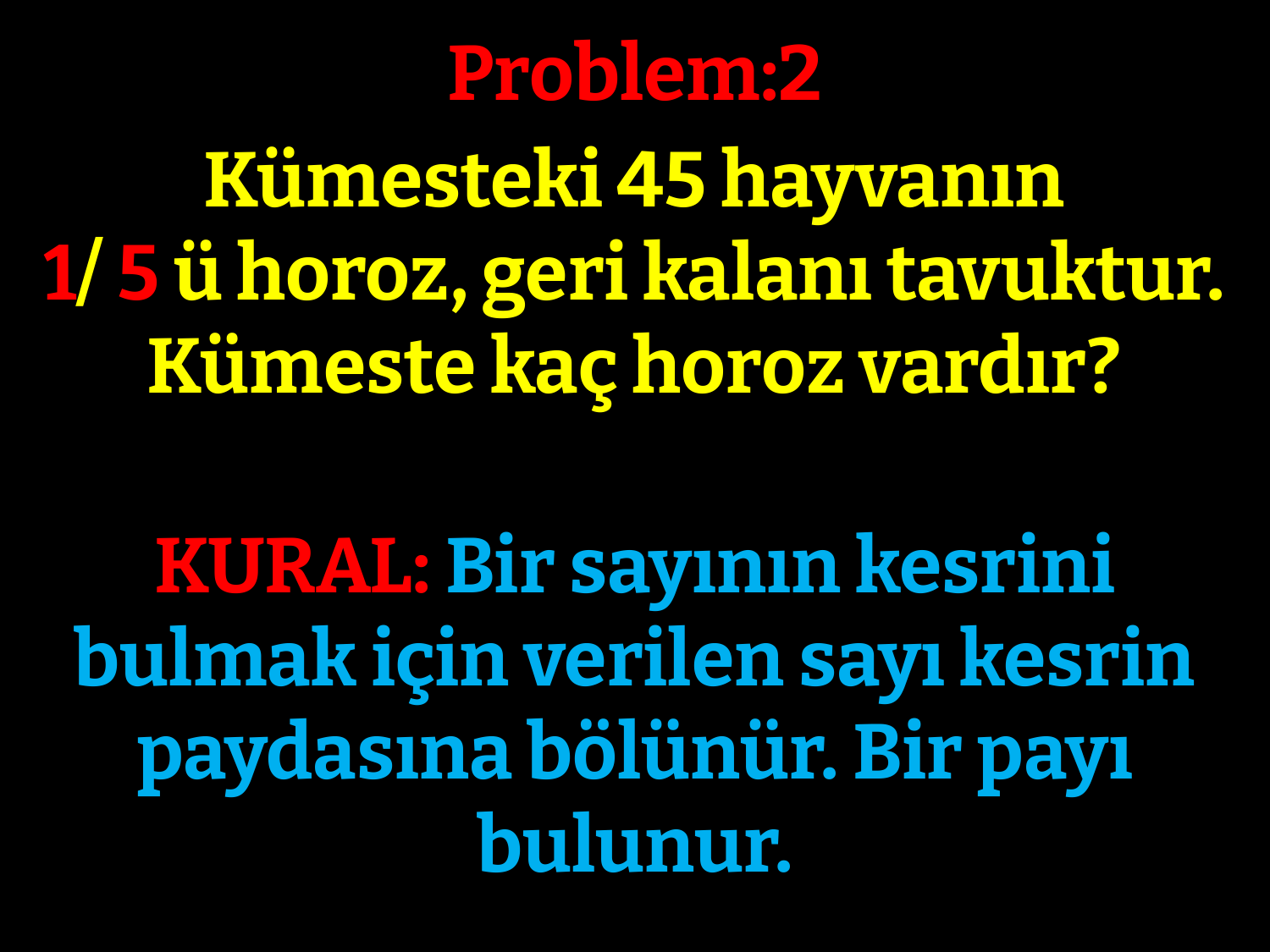

Problem:2
Kümesteki 45 hayvanın
1/ 5 ü horoz, geri kalanı tavuktur. Kümeste kaç horoz vardır?
#
KURAL: Bir sayının kesrini bulmak için verilen sayı kesrin paydasına bölünür. Bir payı bulunur.